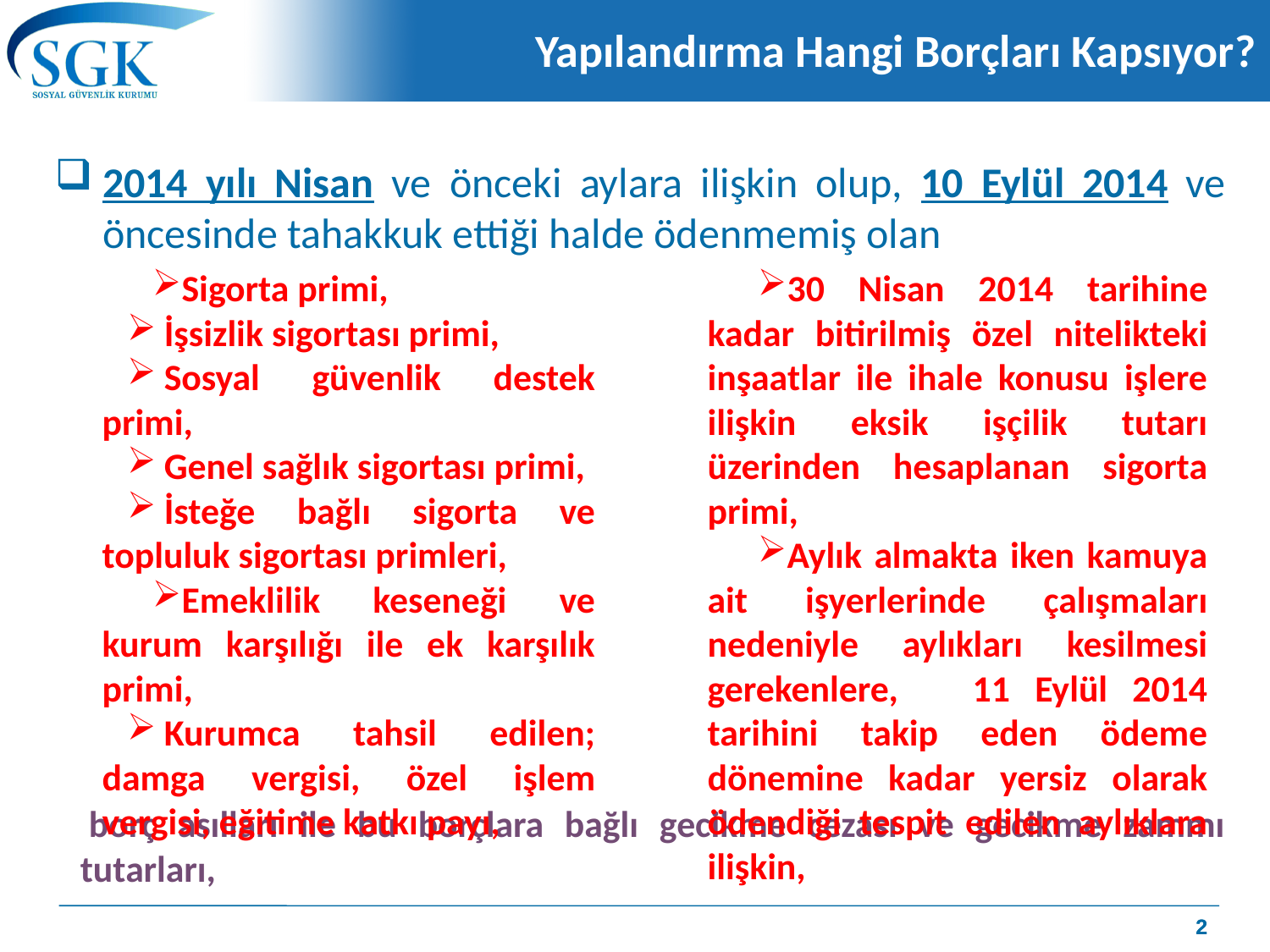

# Yapılandırma Hangi Borçları Kapsıyor?
2014 yılı Nisan ve önceki aylara ilişkin olup, 10 Eylül 2014 ve öncesinde tahakkuk ettiği halde ödenmemiş olan

 borç asılları ile bu borçlara bağlı gecikme cezası ve gecikme zammı tutarları,
Sigorta primi,
	İşsizlik sigortası primi,
	Sosyal güvenlik destek primi,
	Genel sağlık sigortası primi,
	İsteğe bağlı sigorta ve topluluk sigortası primleri,
Emeklilik keseneği ve kurum karşılığı ile ek karşılık primi,
	Kurumca tahsil edilen; damga vergisi, özel işlem vergisi, eğitime katkı payı,
30 Nisan 2014 tarihine kadar bitirilmiş özel nitelikteki inşaatlar ile ihale konusu işlere ilişkin eksik işçilik tutarı üzerinden hesaplanan sigorta primi,
Aylık almakta iken kamuya ait işyerlerinde çalışmaları nedeniyle aylıkları kesilmesi gerekenlere,   11 Eylül 2014 tarihini takip eden ödeme dönemine kadar yersiz olarak ödendiği tespit edilen aylıklara ilişkin,
2
2